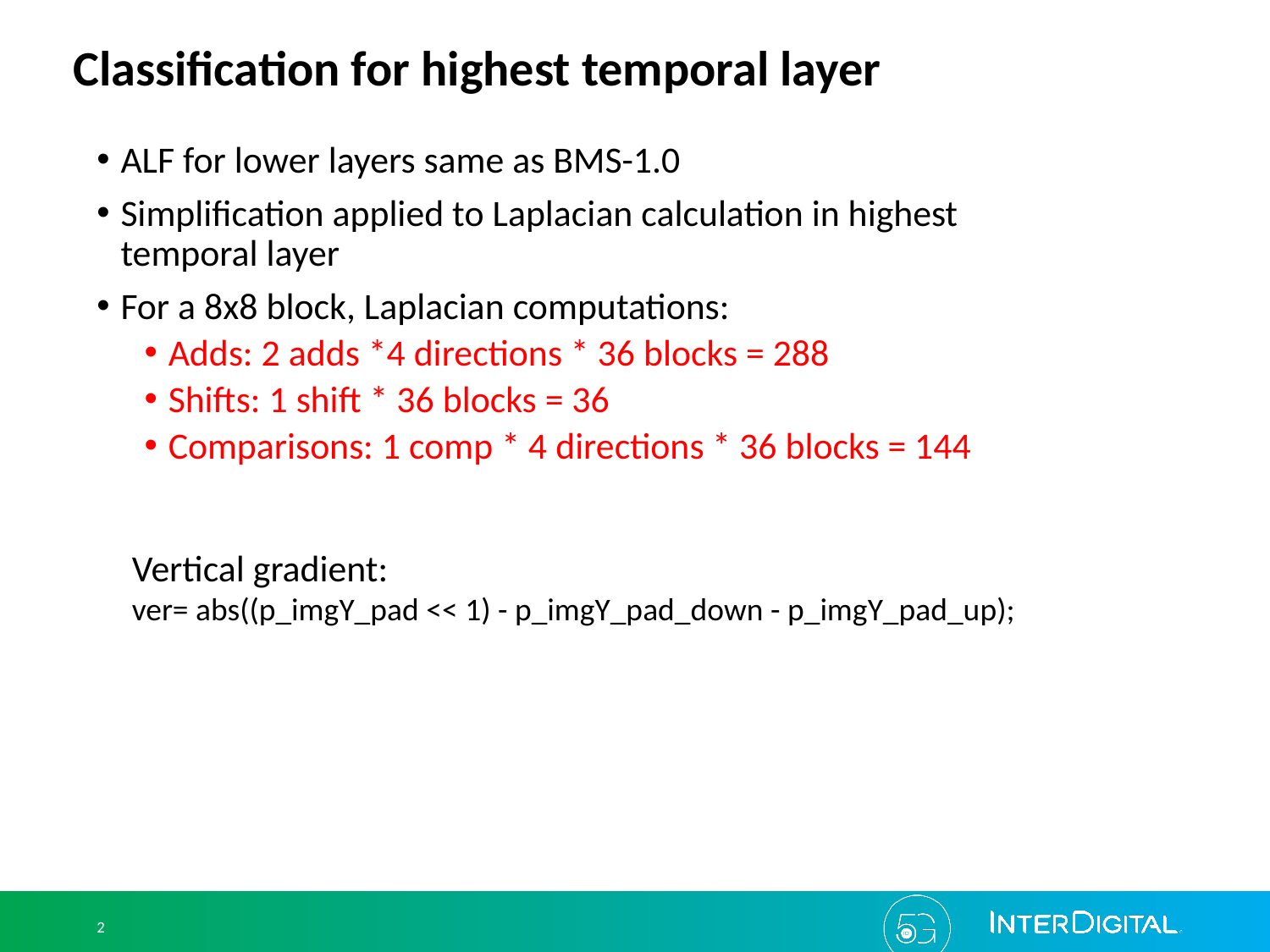

# Classification for highest temporal layer
ALF for lower layers same as BMS-1.0
Simplification applied to Laplacian calculation in highest temporal layer
For a 8x8 block, Laplacian computations:
Adds: 2 adds *4 directions * 36 blocks = 288
Shifts: 1 shift * 36 blocks = 36
Comparisons: 1 comp * 4 directions * 36 blocks = 144

Vertical gradient:
ver= abs((p_imgY_pad << 1) - p_imgY_pad_down - p_imgY_pad_up);
2